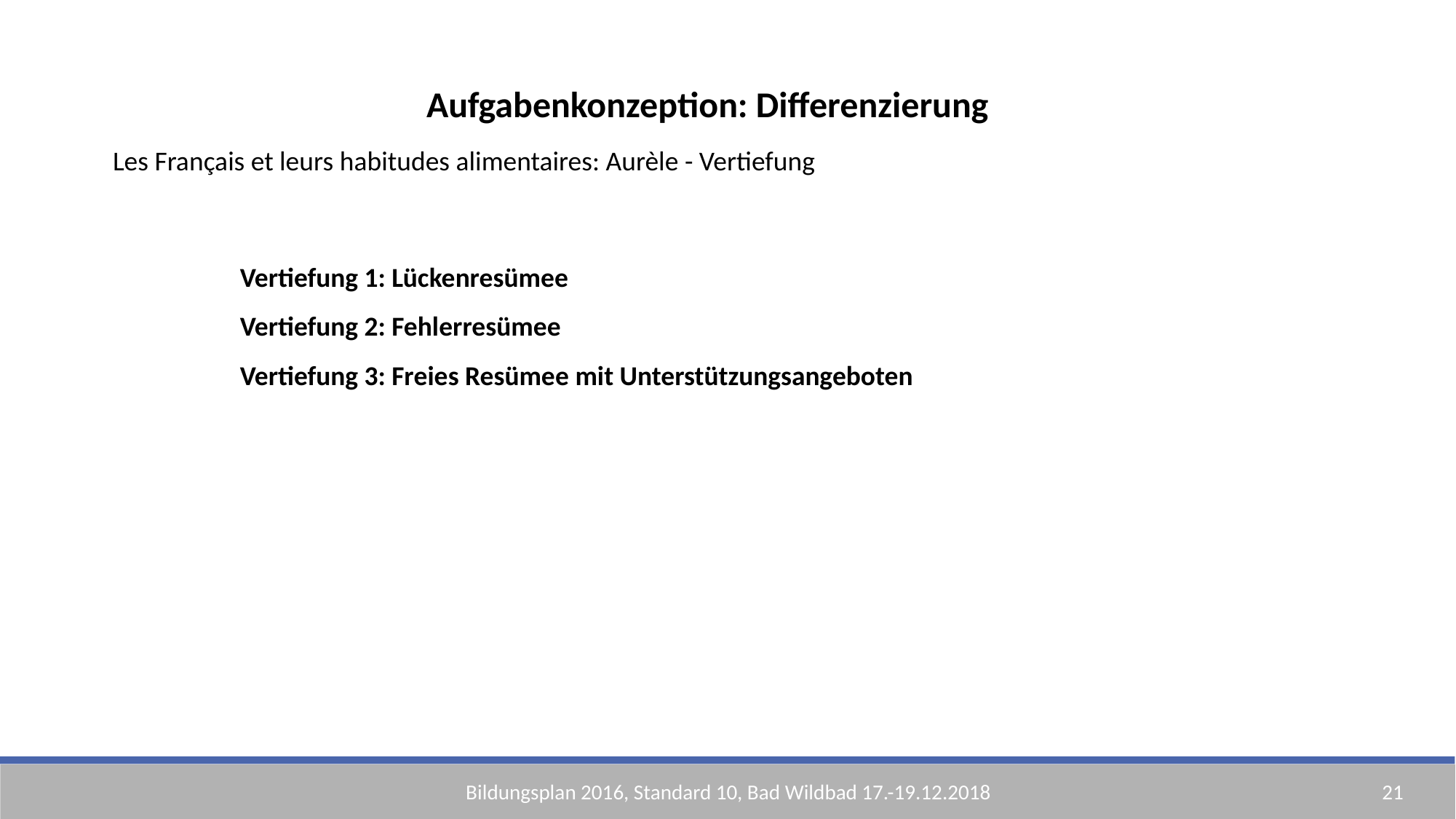

Aufgabenkonzeption: Differenzierung
Les Français et leurs habitudes alimentaires: Aurèle - Vertiefung
Vertiefung 1: Lückenresümee
Vertiefung 2: Fehlerresümee
Vertiefung 3: Freies Resümee mit Unterstützungsangeboten